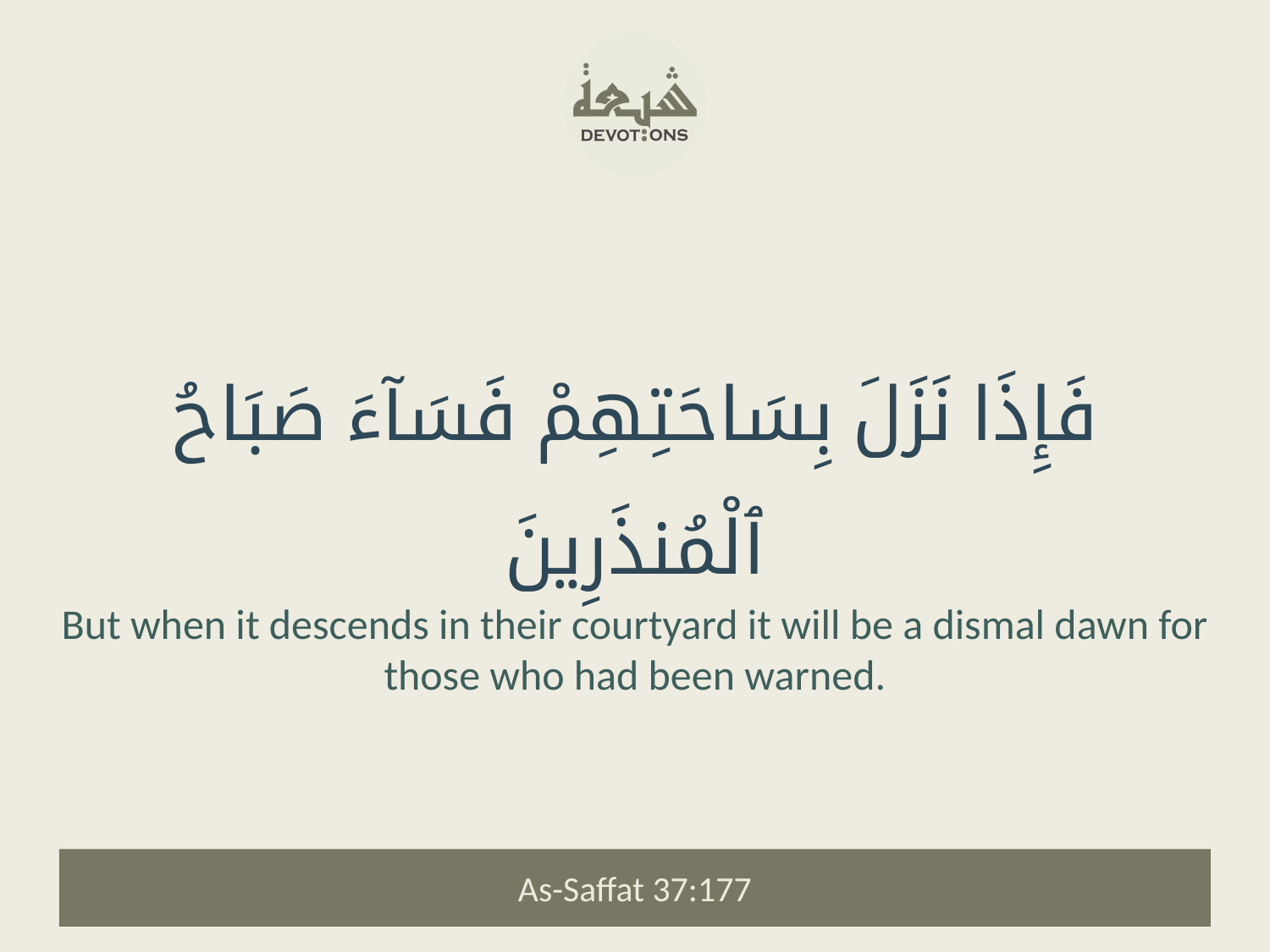

فَإِذَا نَزَلَ بِسَاحَتِهِمْ فَسَآءَ صَبَاحُ ٱلْمُنذَرِينَ
But when it descends in their courtyard it will be a dismal dawn for those who had been warned.
As-Saffat 37:177